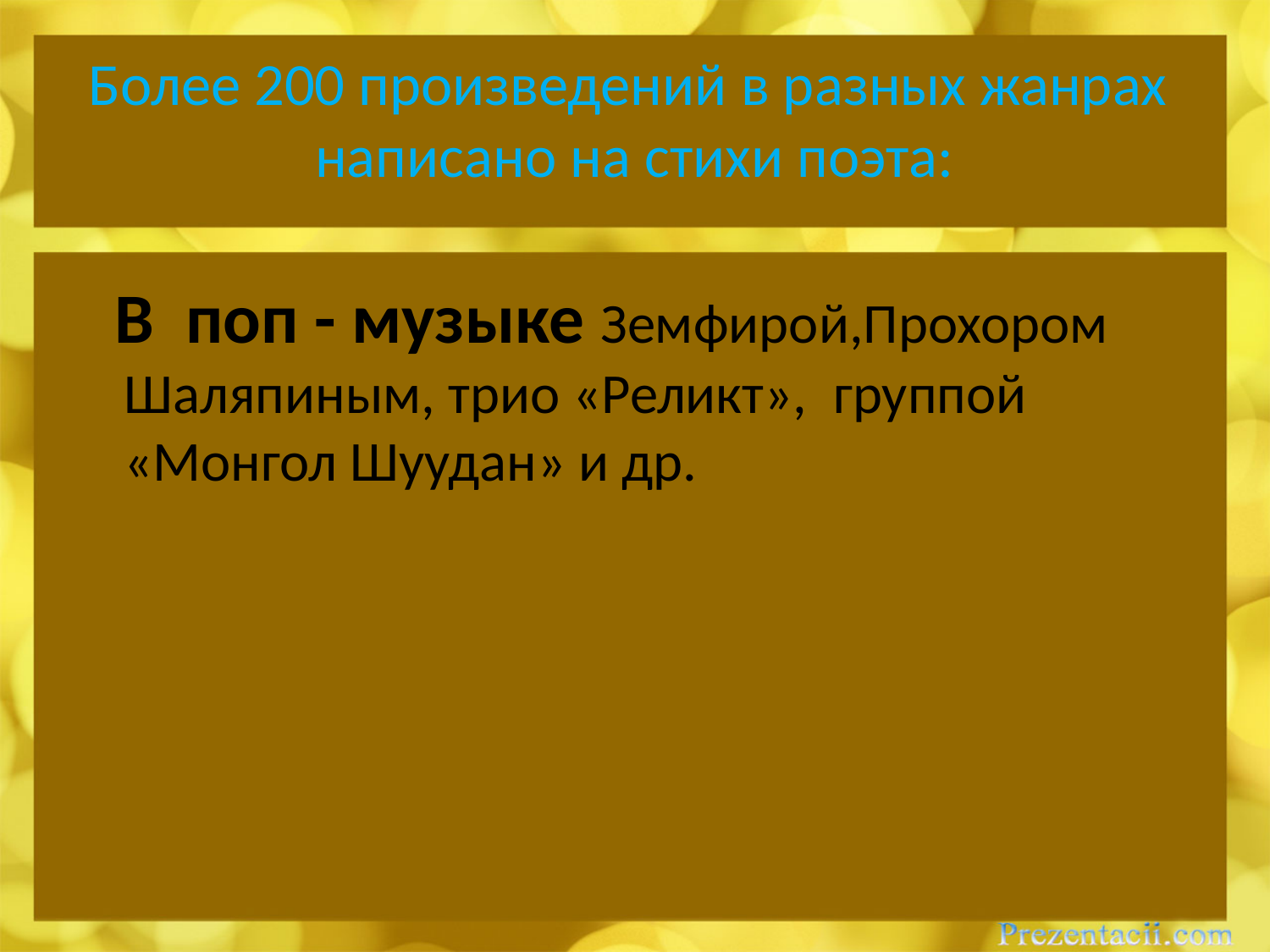

# Более 200 произведений в разных жанрах  написано на стихи поэта:
   В  поп - музыке Земфирой,Прохором Шаляпиным, трио «Реликт»,  группой «Монгол Шуудан» и др.